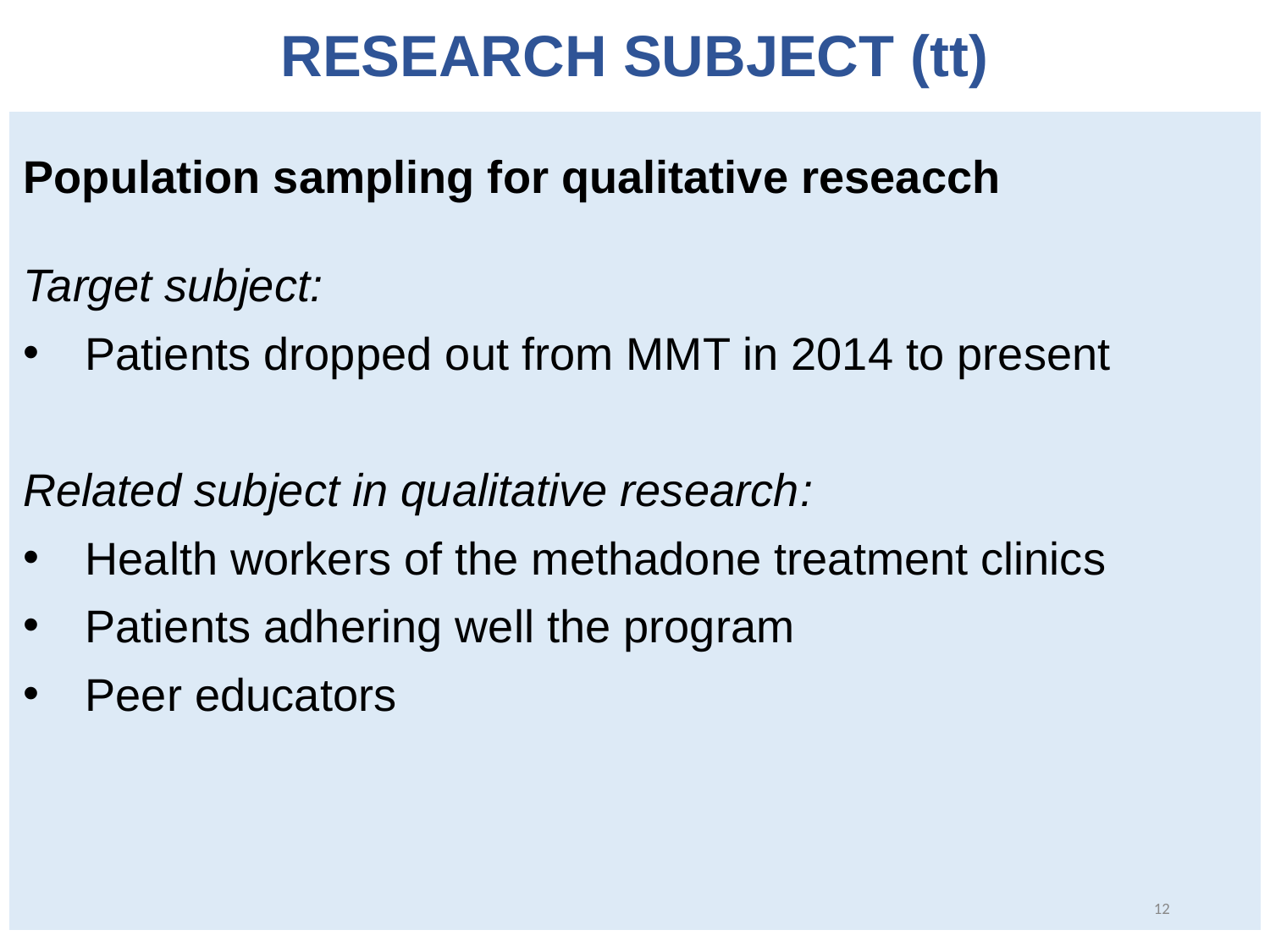

# RESEARCH SUBJECT (tt)

Population sampling for qualitative reseacch

Target subject:
   Patients dropped out from MMT in 2014 to present

Related subject in qualitative research:
   Health workers of the methadone treatment clinics
   Patients adhering well the program
   Peer educators

12